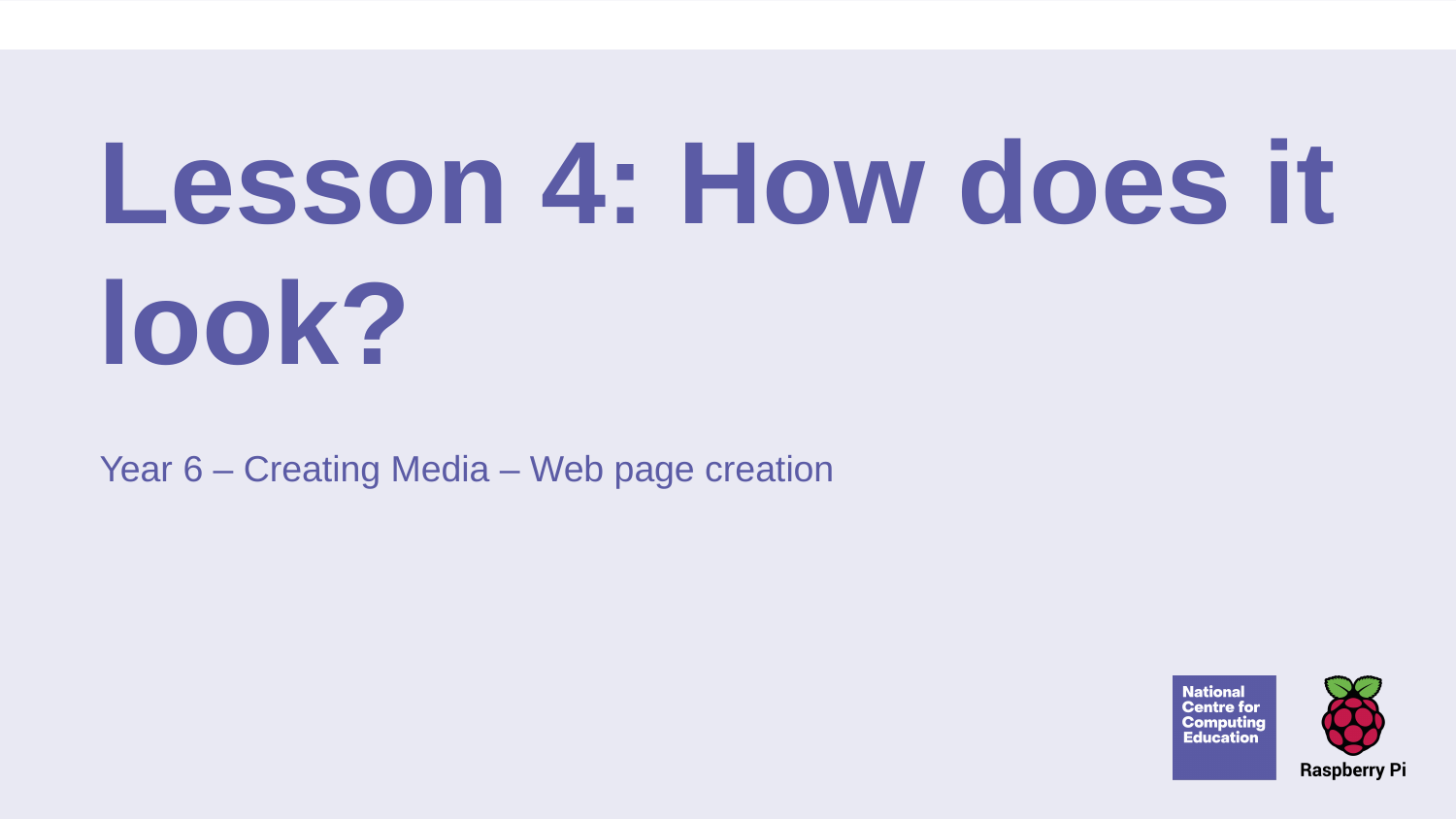

# Lesson 4: How does it look?
Year 6 – Creating Media – Web page creation